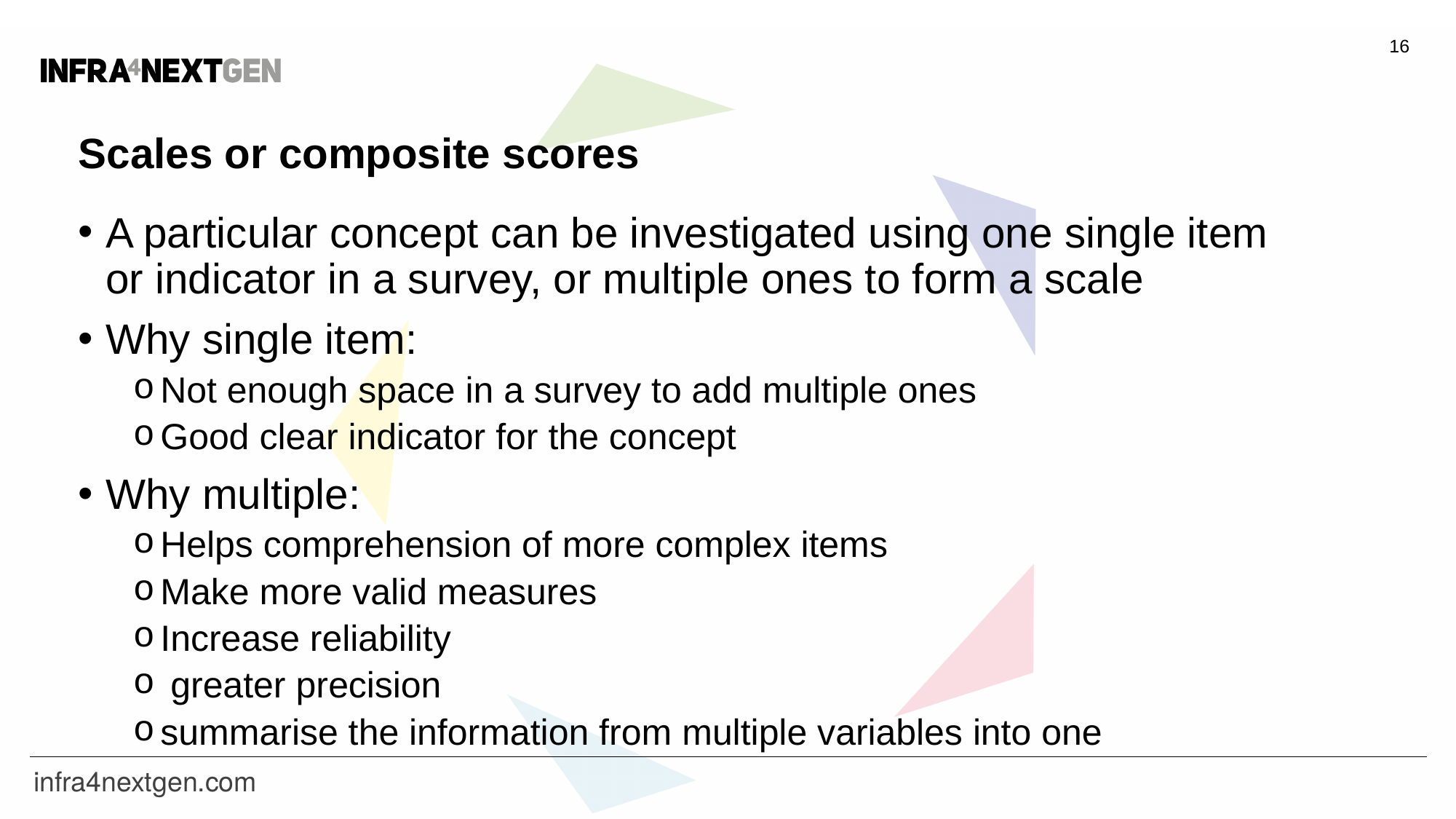

16
# Scales or composite scores
A particular concept can be investigated using one single item or indicator in a survey, or multiple ones to form a scale
Why single item:
Not enough space in a survey to add multiple ones
Good clear indicator for the concept
Why multiple:
Helps comprehension of more complex items
Make more valid measures
Increase reliability
 greater precision
summarise the information from multiple variables into one

infra4nextgen.com